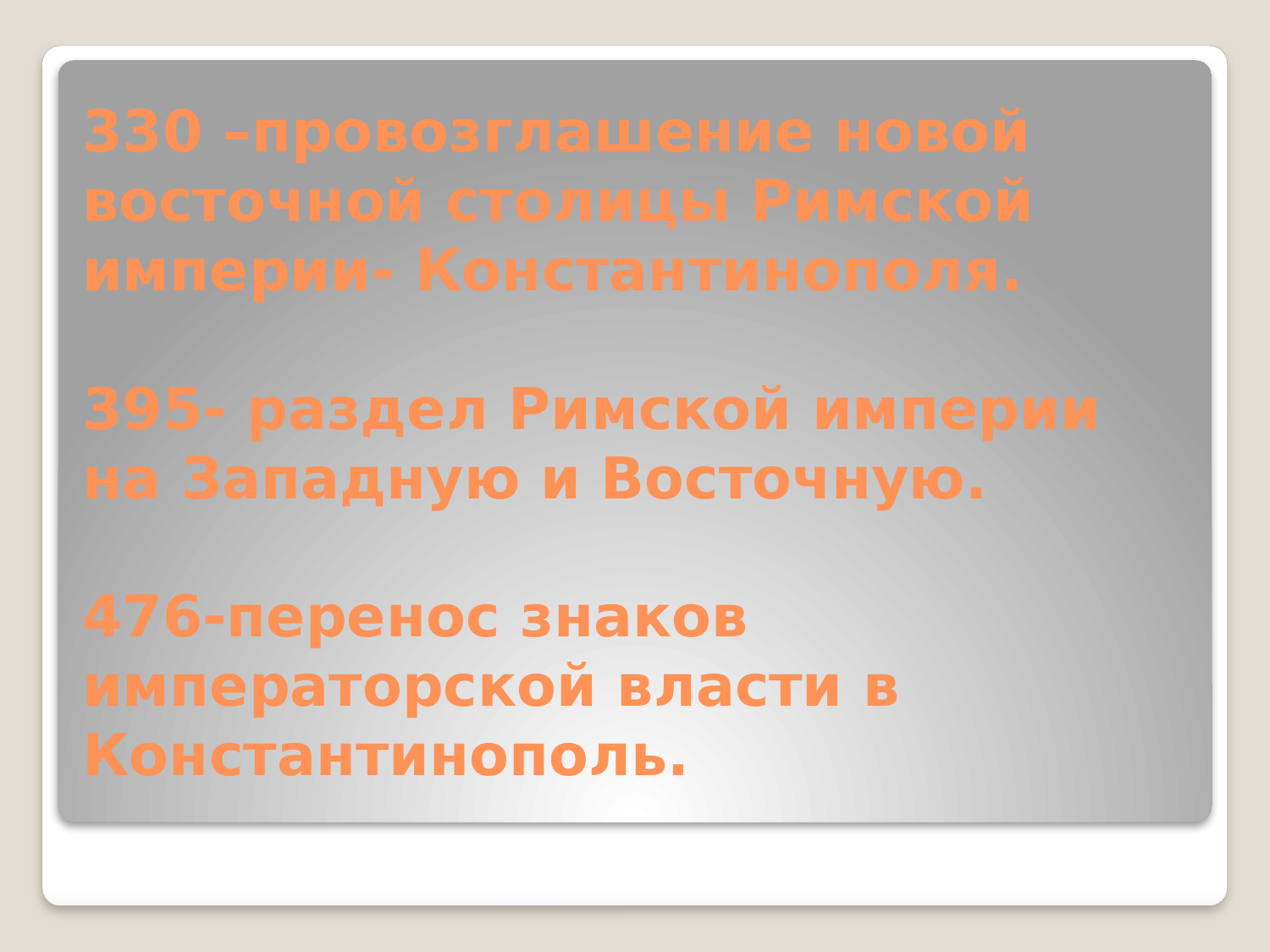

# 330 –провозглашение новой восточной столицы Римской империи- Константинополя. 395- раздел Римской империи на Западную и Восточную. 476-перенос знаков императорской власти в Константинополь.